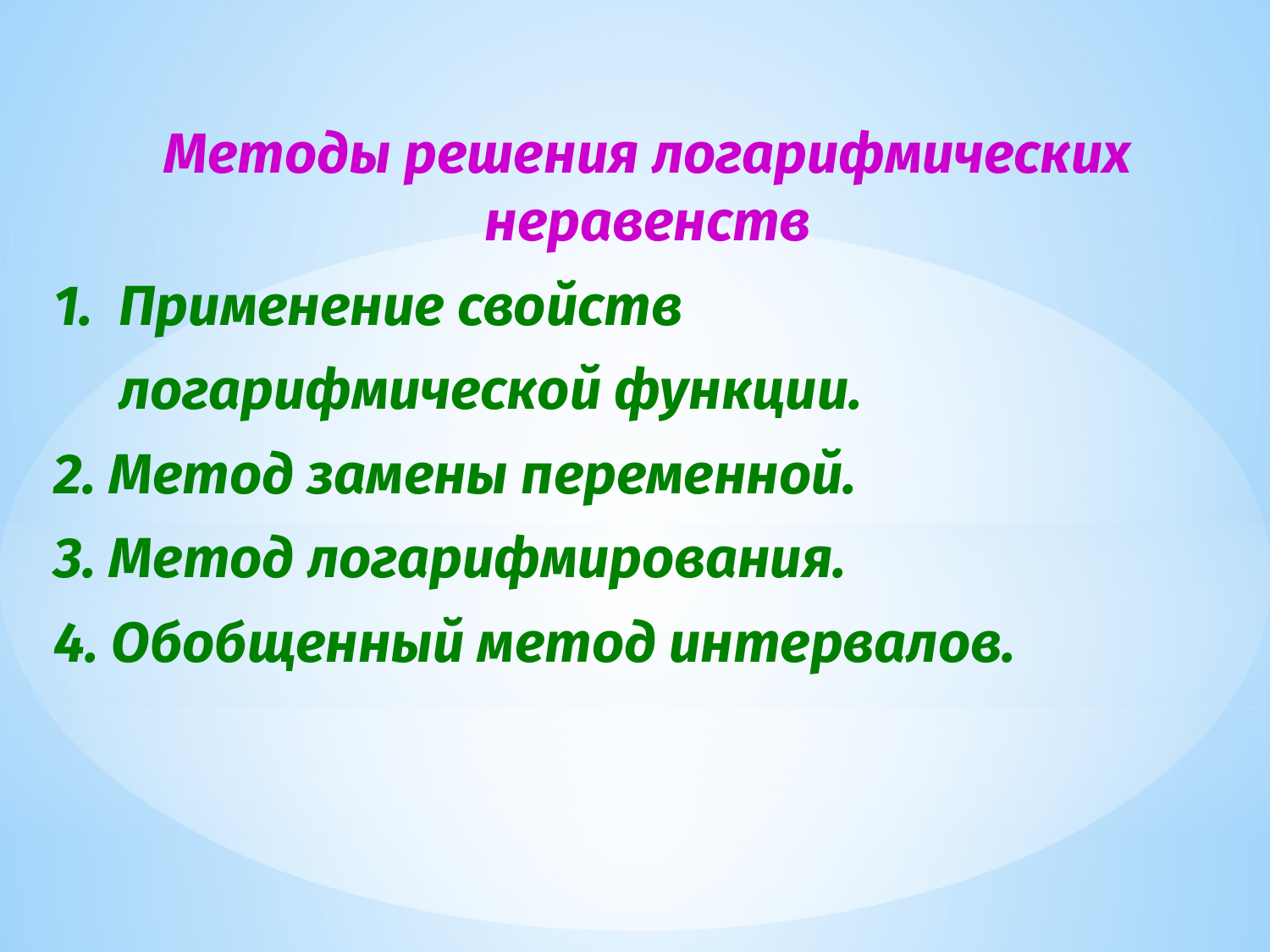

Методы решения логарифмических неравенств
1.  Применение свойств
     логарифмической функции.
2. Метод замены переменной.
3. Метод логарифмирования.
4. Обобщенный метод интервалов.